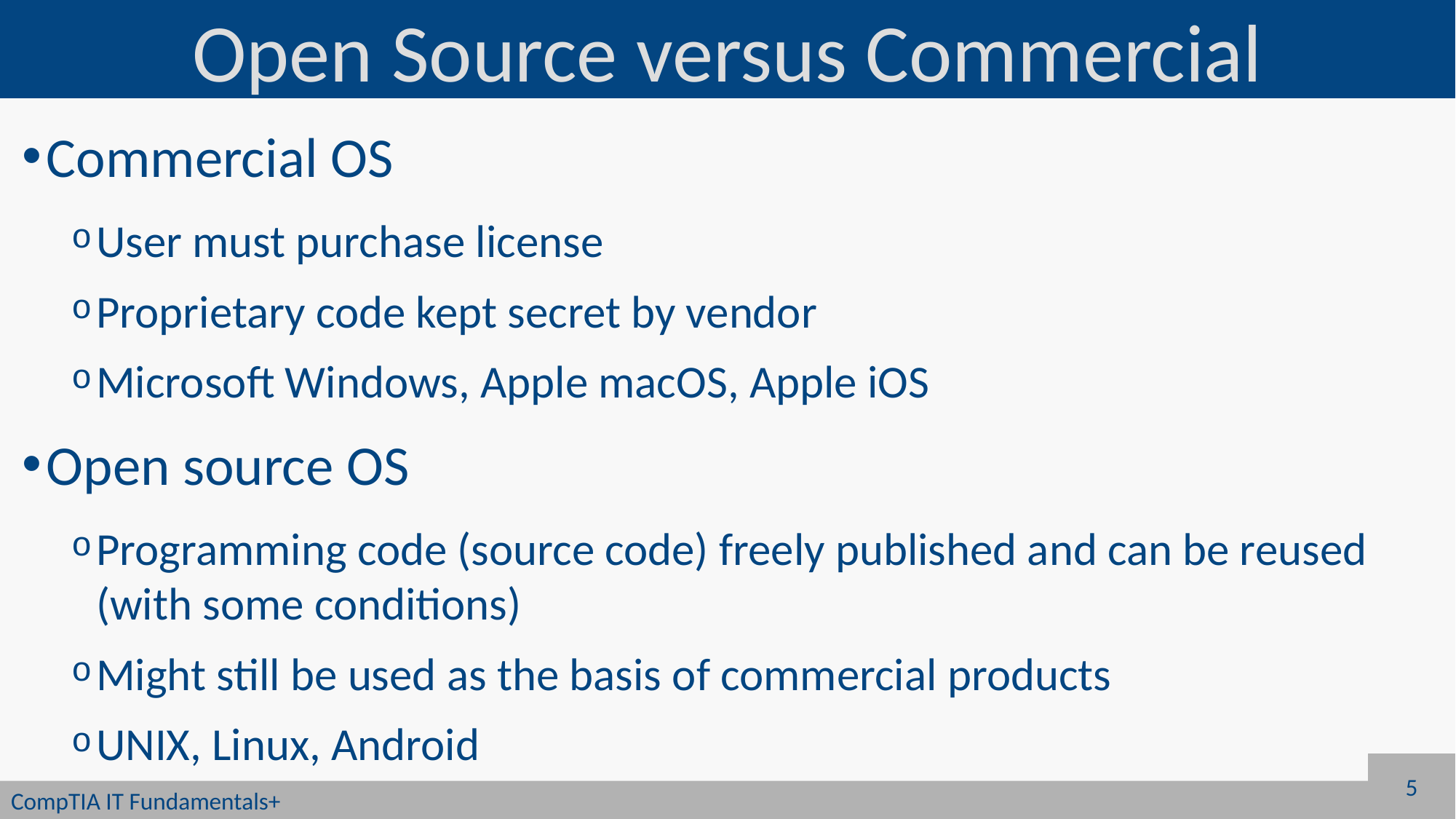

# Open Source versus Commercial
Commercial OS
User must purchase license
Proprietary code kept secret by vendor
Microsoft Windows, Apple macOS, Apple iOS
Open source OS
Programming code (source code) freely published and can be reused (with some conditions)
Might still be used as the basis of commercial products
UNIX, Linux, Android

5
CompTIA IT Fundamentals+